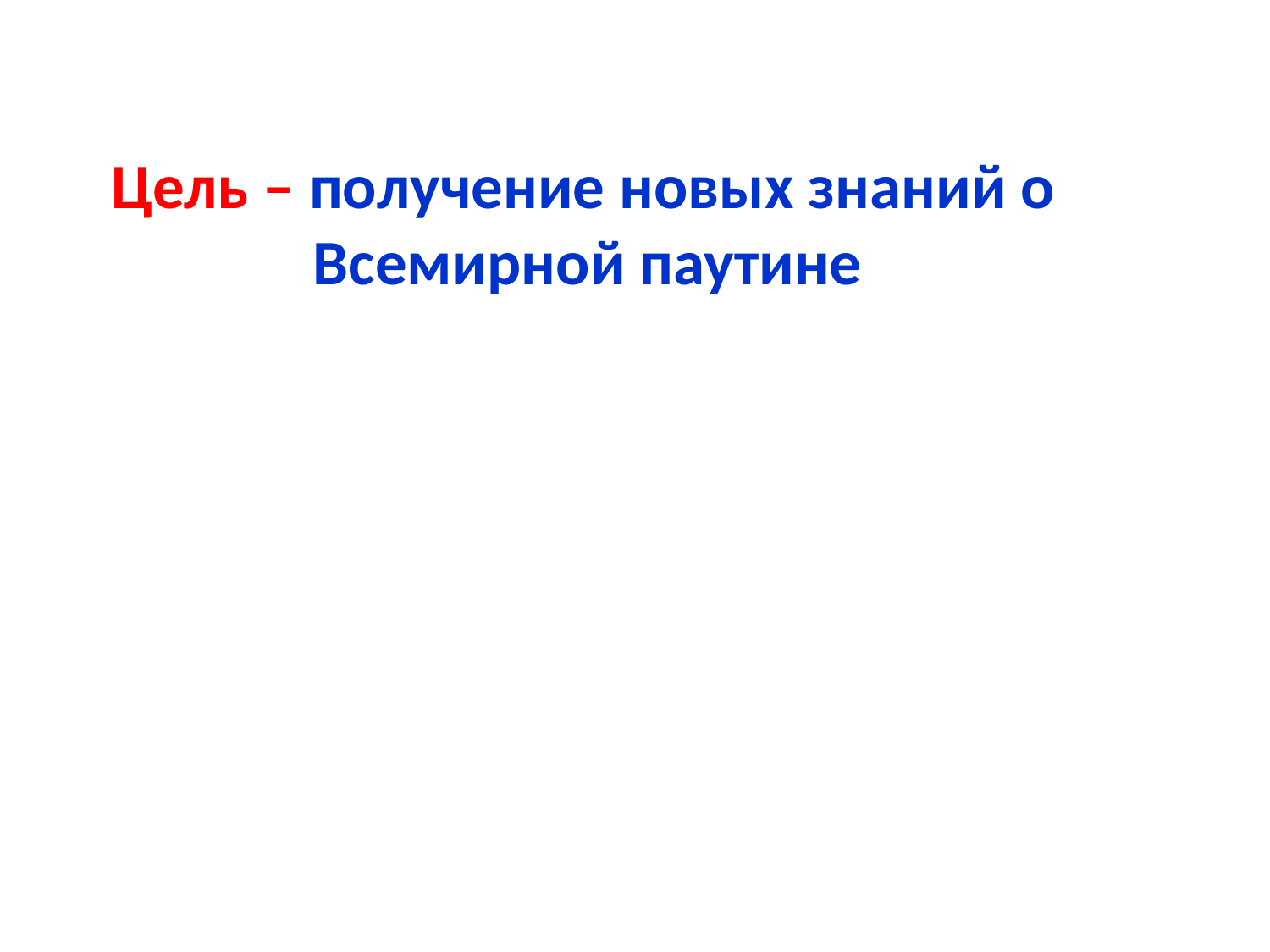

Цель – получение новых знаний о
              Всемирной паутине